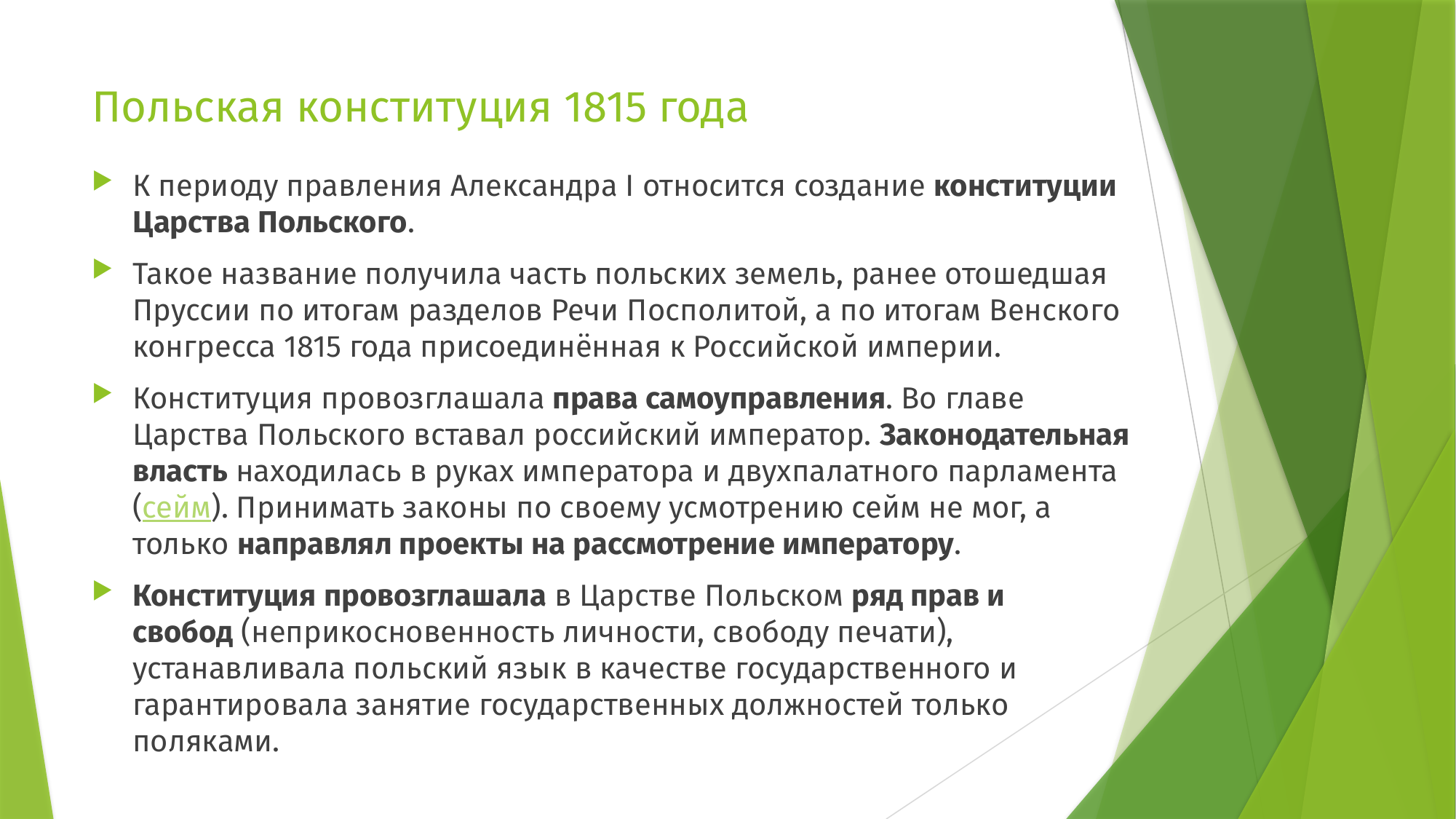

# Польская конституция 1815 года
К периоду правления Александра I относится создание конституции Царства Польского.
Такое название получила часть польских земель, ранее отошедшая Пруссии по итогам разделов Речи Посполитой, а по итогам Венского конгресса 1815 года присоединённая к Российской империи.
Конституция провозглашала права самоуправления. Во главе Царства Польского вставал российский император. Законодательная власть находилась в руках императора и двухпалатного парламента (сейм). Принимать законы по своему усмотрению сейм не мог, а только направлял проекты на рассмотрение императору.
Конституция провозглашала в Царстве Польском ряд прав и свобод (неприкосновенность личности, свободу печати), устанавливала польский язык в качестве государственного и гарантировала занятие государственных должностей только поляками.